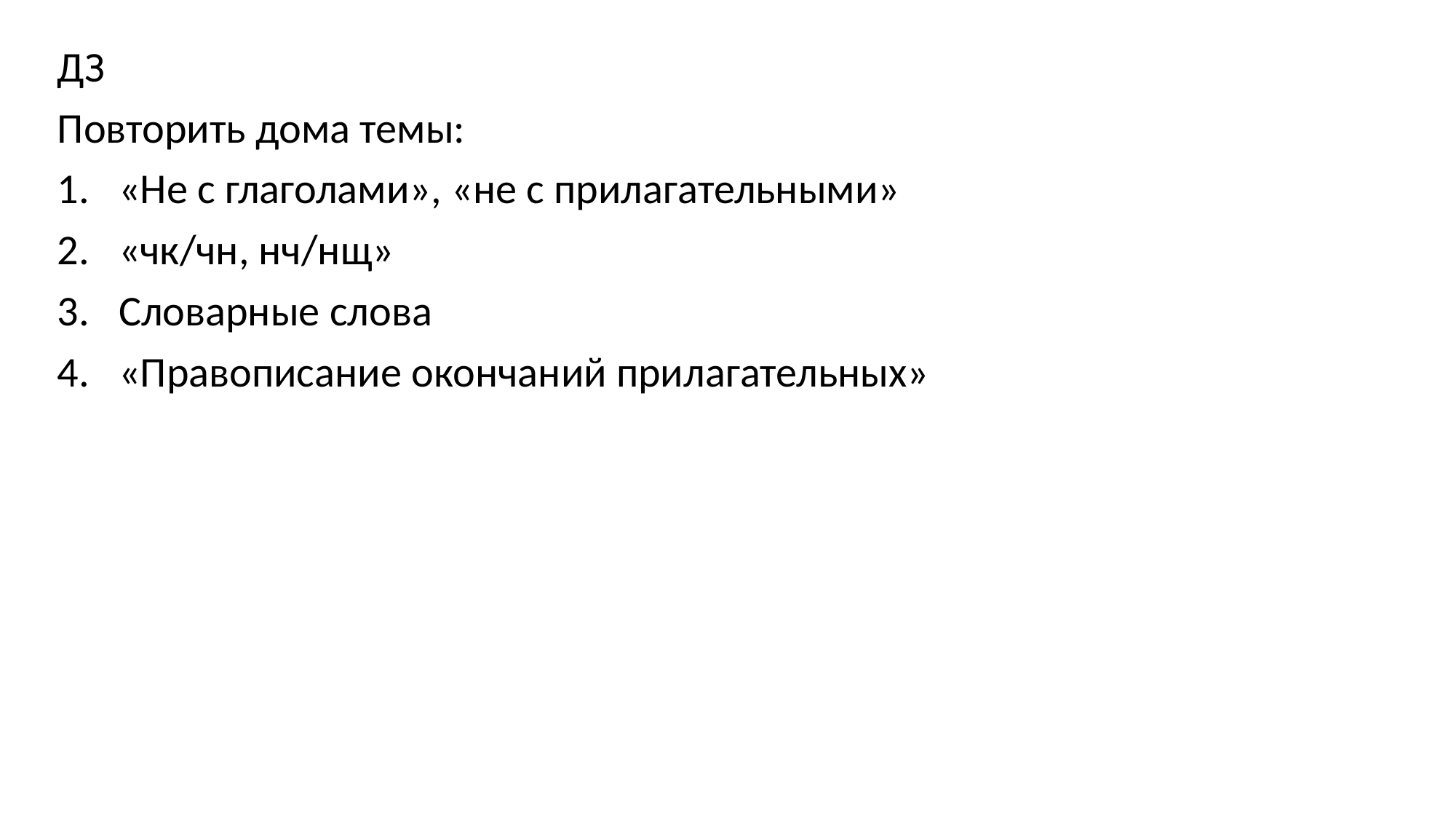

ДЗ
Повторить дома темы:
«Не с глаголами», «не с прилагательными»
«чк/чн, нч/нщ»
Словарные слова
«Правописание окончаний прилагательных»